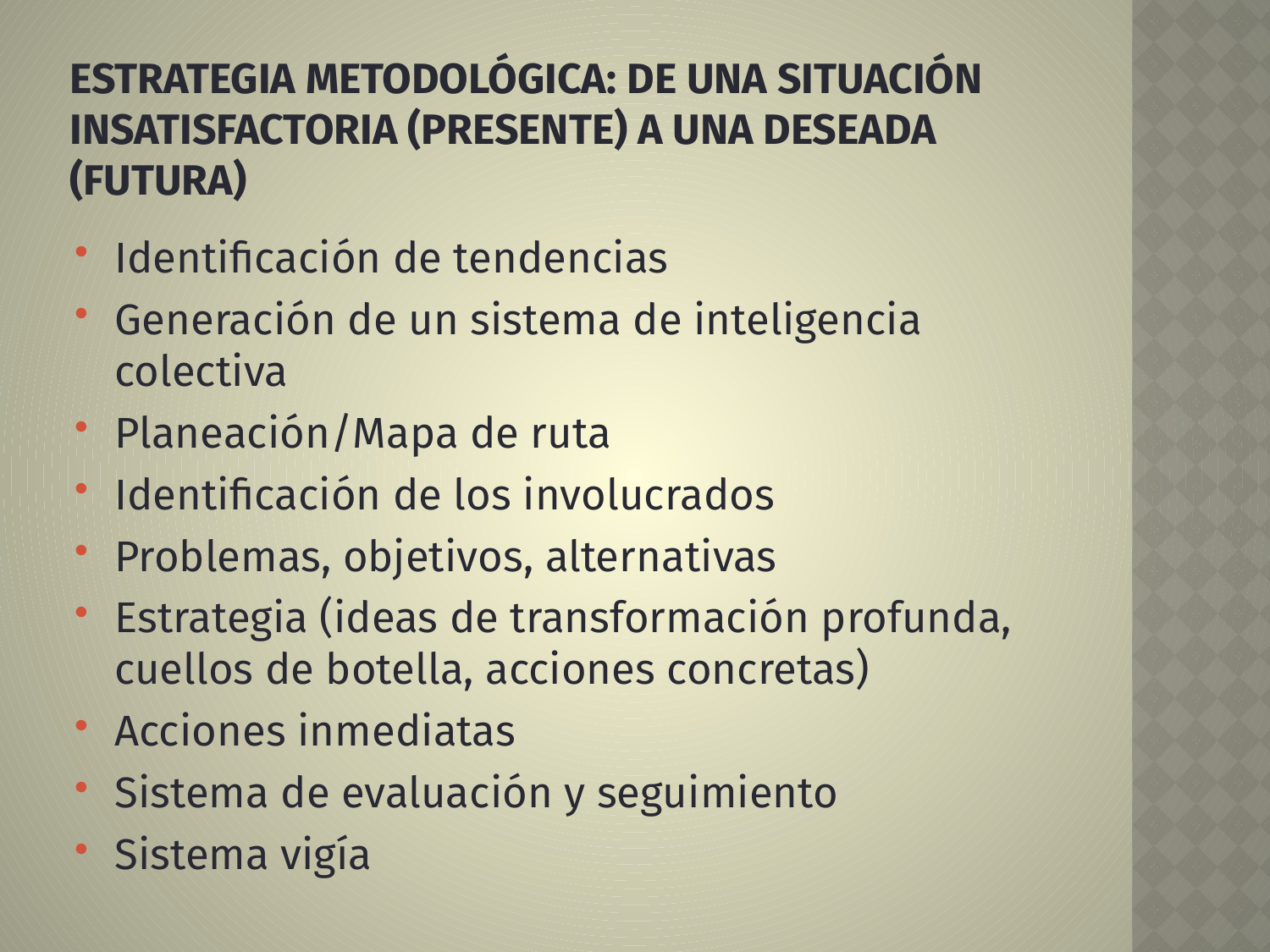

# ESTRATEGIA METODOLÓGICA: DE UNA SITUACIÓN INSATISFACTORIA (PRESENTE) A UNA DESEADA (FUTURA)
Identificación de tendencias
Generación de un sistema de inteligencia colectiva
Planeación/Mapa de ruta
Identificación de los involucrados
Problemas, objetivos, alternativas
Estrategia (ideas de transformación profunda, cuellos de botella, acciones concretas)
Acciones inmediatas
Sistema de evaluación y seguimiento
Sistema vigía